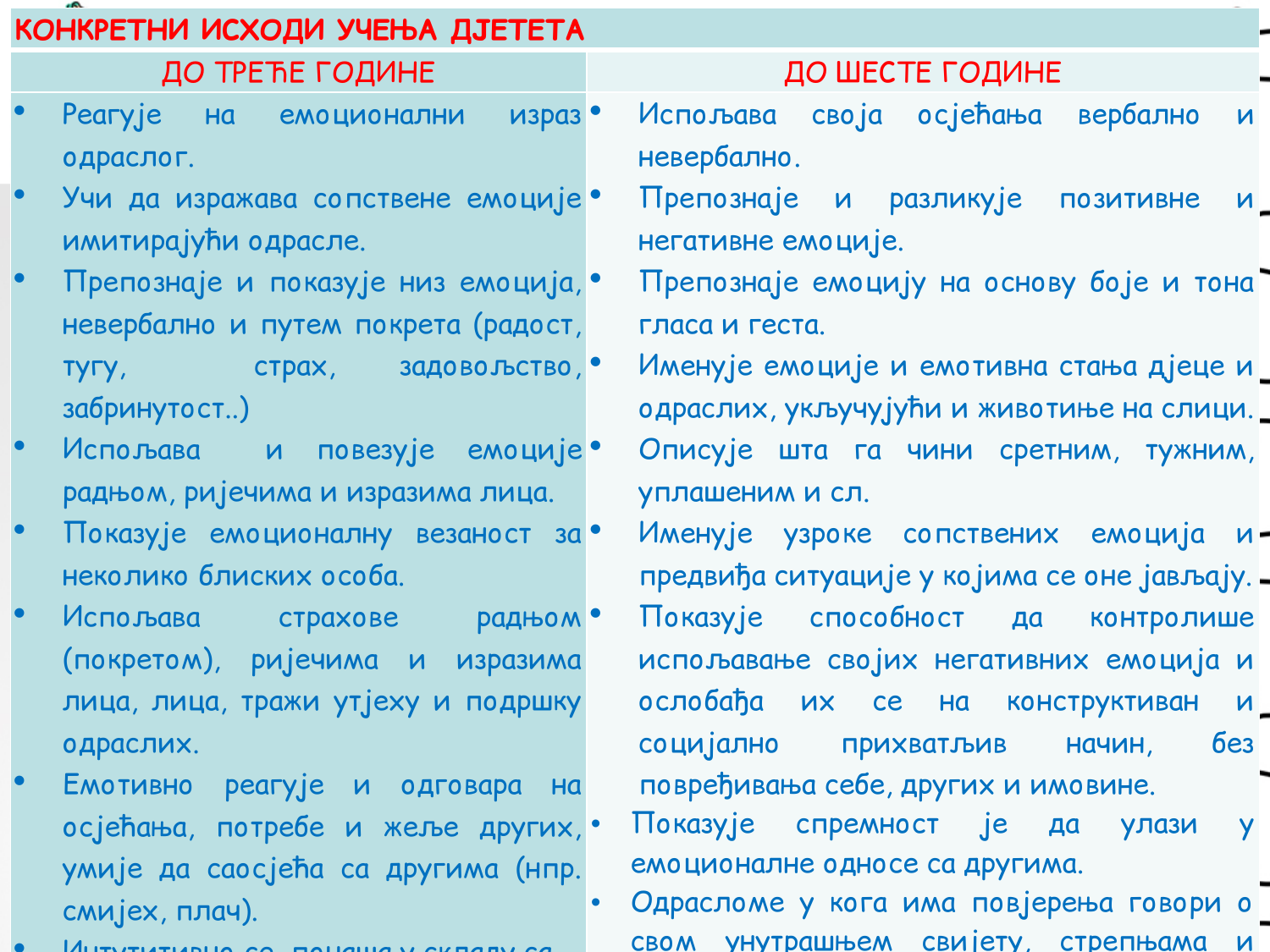

| КОНКРЕТНИ ИСХОДИ УЧЕЊА ДЈЕТЕТА |  |
| --- | --- |
| ДО ТРЕЋЕ ГОДИНЕ | ДО ШЕСТЕ ГОДИНЕ |
| Реагује на емоционални израз одраслог. Учи да изражава сопствене емоције имитирајући одрасле. Препознаје и показује низ емоција, невербално и путем покрета (радост, тугу, страх, задовољство, забринутост..) Испољава и повезује емоције радњом, ријечима и изразима лица. Показује емоционалну везаност за неколико блиских особа. Испољава страхове радњом (покретом), ријечима и изразима лица, лица, тражи утјеху и подршку одраслих. Емотивно реагује и одговара на осјећања, потребе и жеље других, умије да саосјећа са другима (нпр. смијех, плач). Интутитивно се понаша у складу са универзалним моралним вриједностима (искреност, праведност, солидарност итд). | Испољава своја осјећања вербално и невербално. Препознаје и разликује позитивне и негативне емоције. Препознаје емоцију на основу боје и тона гласа и геста. Именује емоције и емотивна стања дјеце и одраслих, укључујући и животиње на слици. Описује шта га чини сретним, тужним, уплашеним и сл. Именује узроке сопствених емоција и предвиђа ситуације у којима се оне јављају. Показује способност да контролише испољавање својих негативних емоција и ослобађа их се на конструктиван и социјално прихватљив начин, без повређивања себе, других и имовине. Показује спремност је да улази у емоционалне односе са другима. Одрасломе у кога има повјерења говори о свом унутрашњем свијету, стрепњама и страховима. ИТД. |